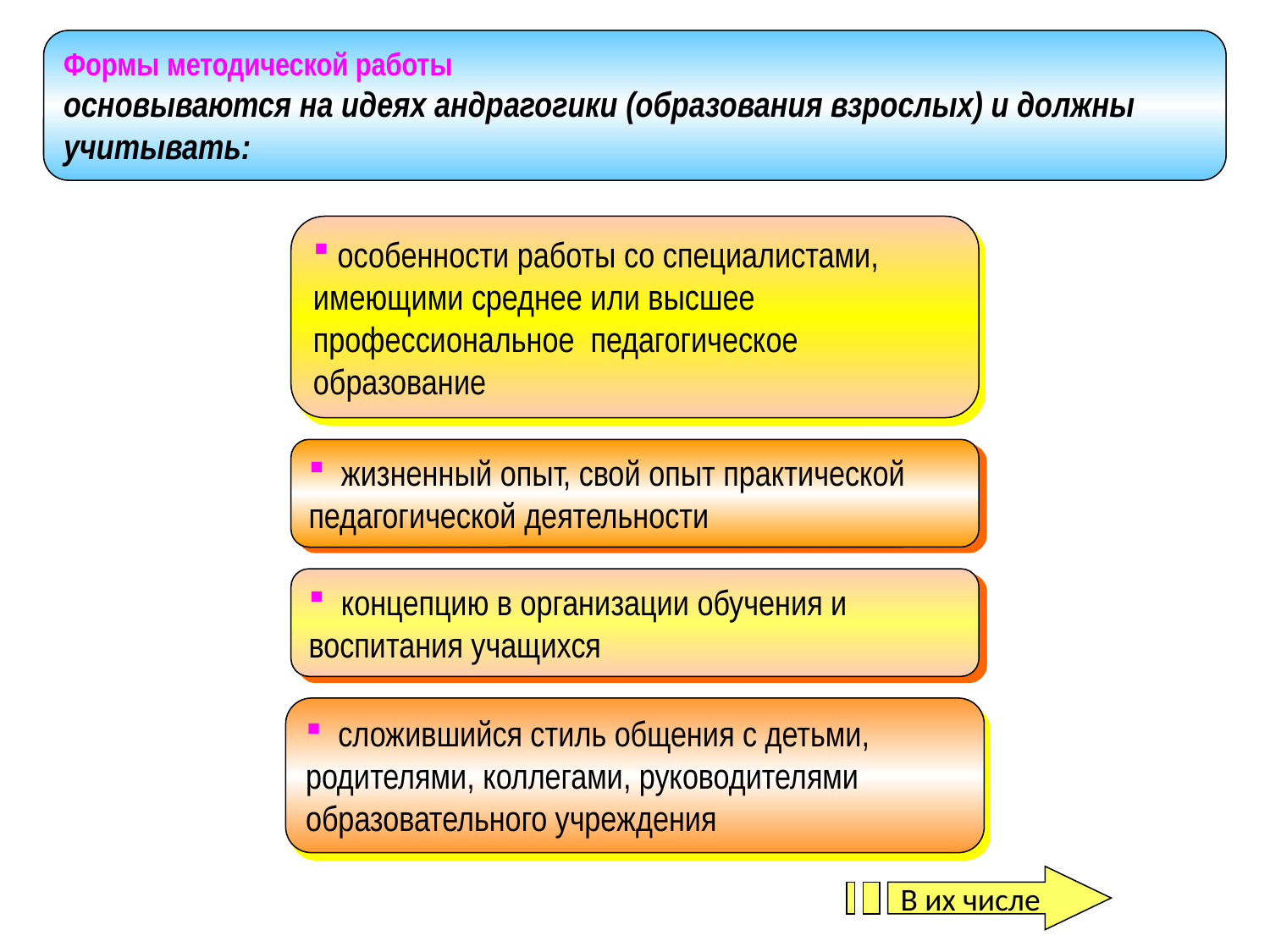

Формы методической работы
основываются на идеях андрагогики (образования взрослых) и должны учитывать:
 особенности работы со специалистами, имеющими среднее или высшее профессиональное  педагогическое образование
  жизненный опыт, свой опыт практической педагогической деятельности
  концепцию в организации обучения и воспитания учащихся
  сложившийся стиль общения с детьми, родителями, коллегами, руководителями образовательного учреждения
В их числе